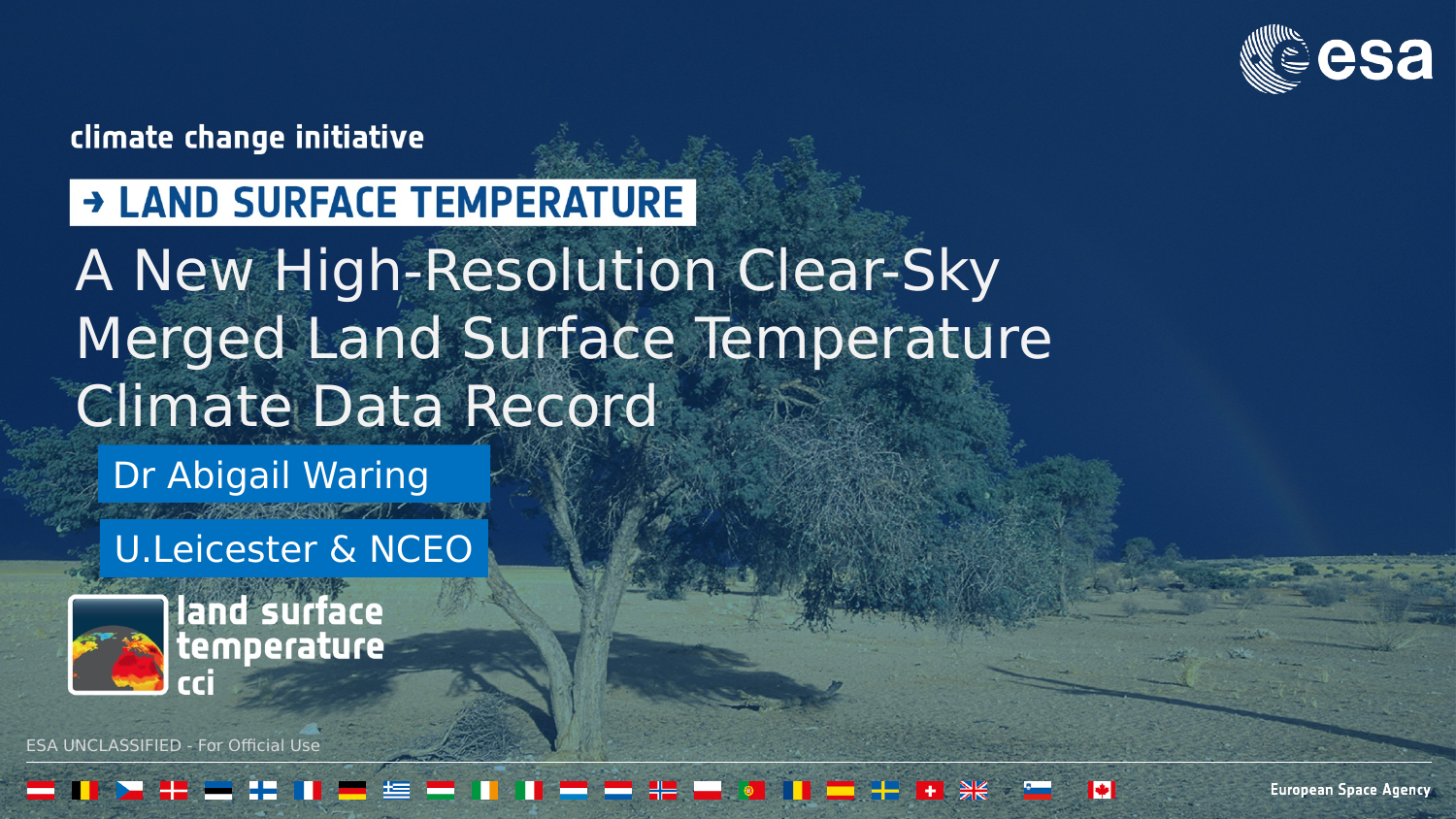

A New High-Resolution Clear-Sky
Merged Land Surface Temperature
Climate Data Record
Dr Abigail Waring
U.Leicester & NCEO